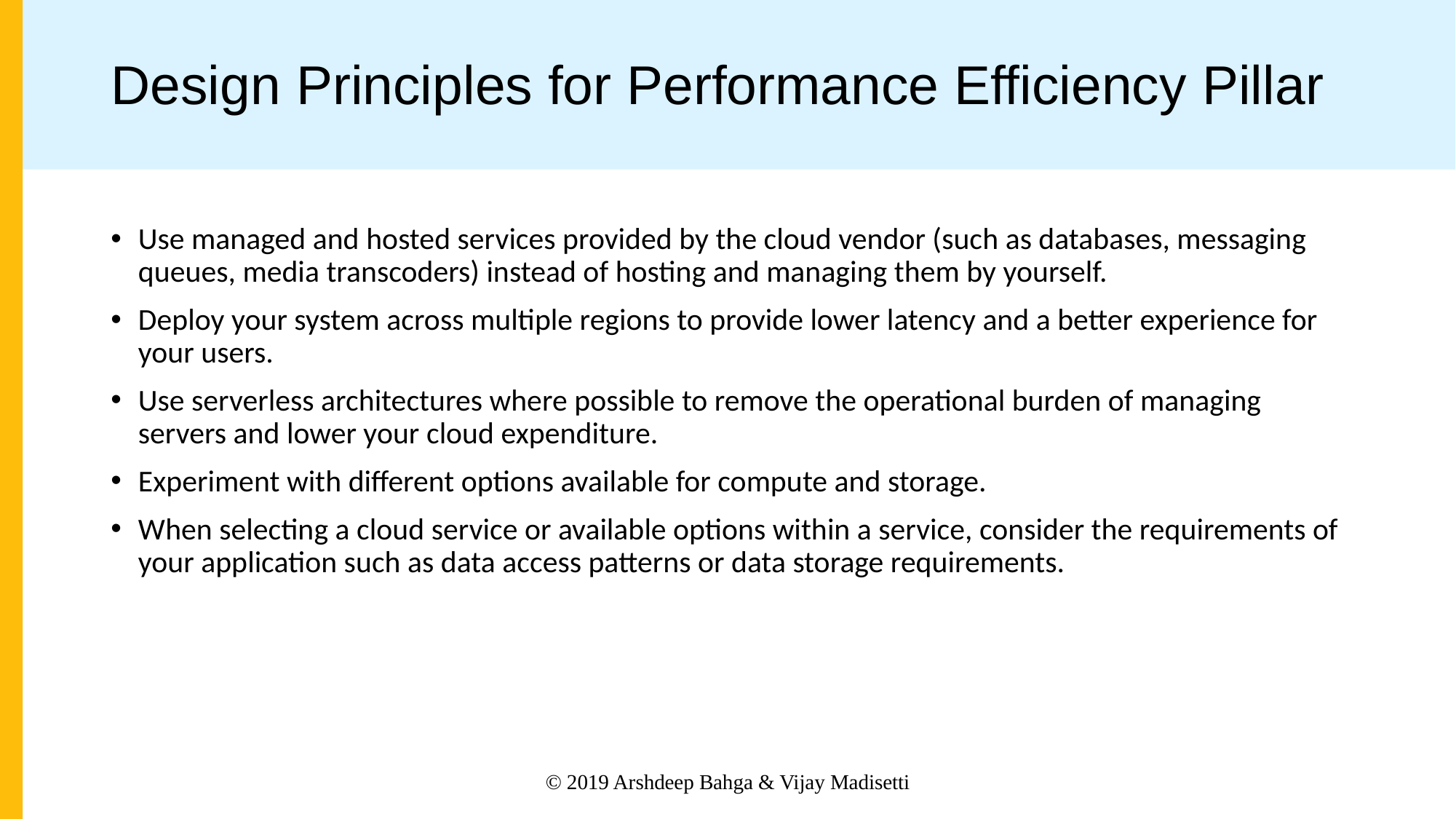

# Design Principles for Performance Efficiency Pillar
Use managed and hosted services provided by the cloud vendor (such as databases, messaging queues, media transcoders) instead of hosting and managing them by yourself.
Deploy your system across multiple regions to provide lower latency and a better experience for your users.
Use serverless architectures where possible to remove the operational burden of managing servers and lower your cloud expenditure.
Experiment with different options available for compute and storage.
When selecting a cloud service or available options within a service, consider the requirements of your application such as data access patterns or data storage requirements.
© 2019 Arshdeep Bahga & Vijay Madisetti